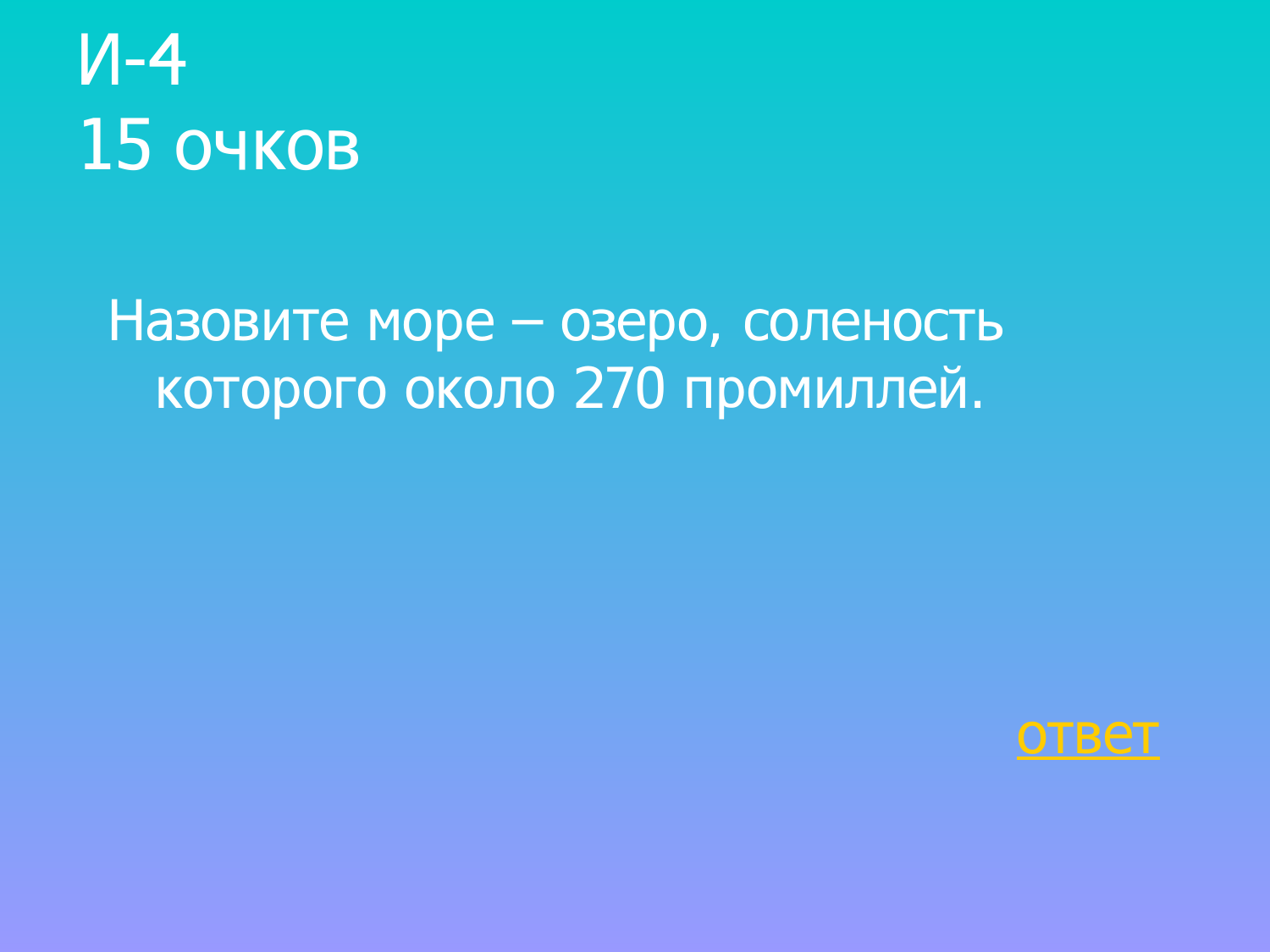

# И-4 15 очков
Назовите море – озеро, соленость которого около 270 промиллей.
ответ